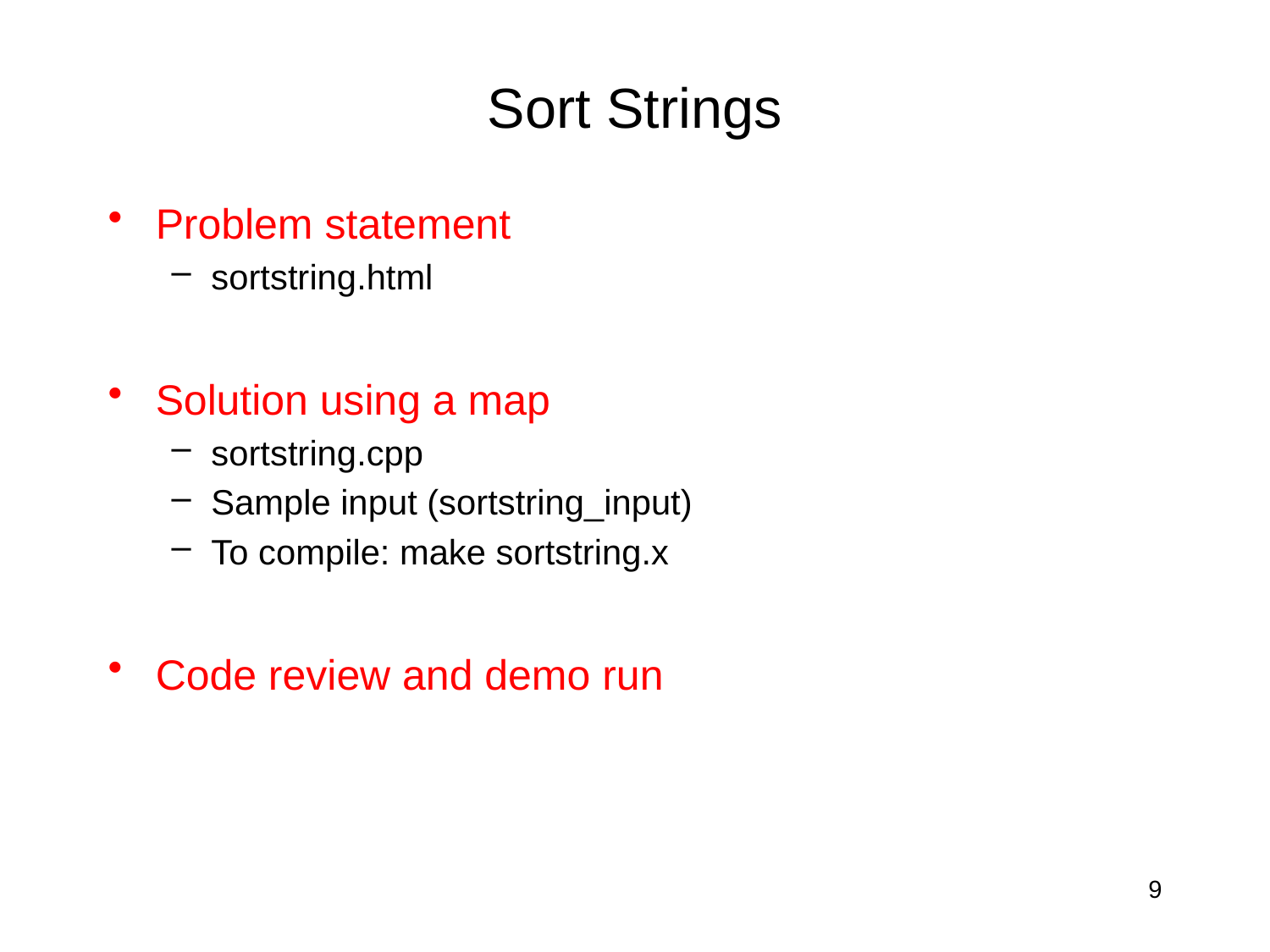

# Sort Strings
Problem statement
sortstring.html

Solution using a map
sortstring.cpp
Sample input (sortstring_input)
To compile: make sortstring.x

Code review and demo run
9